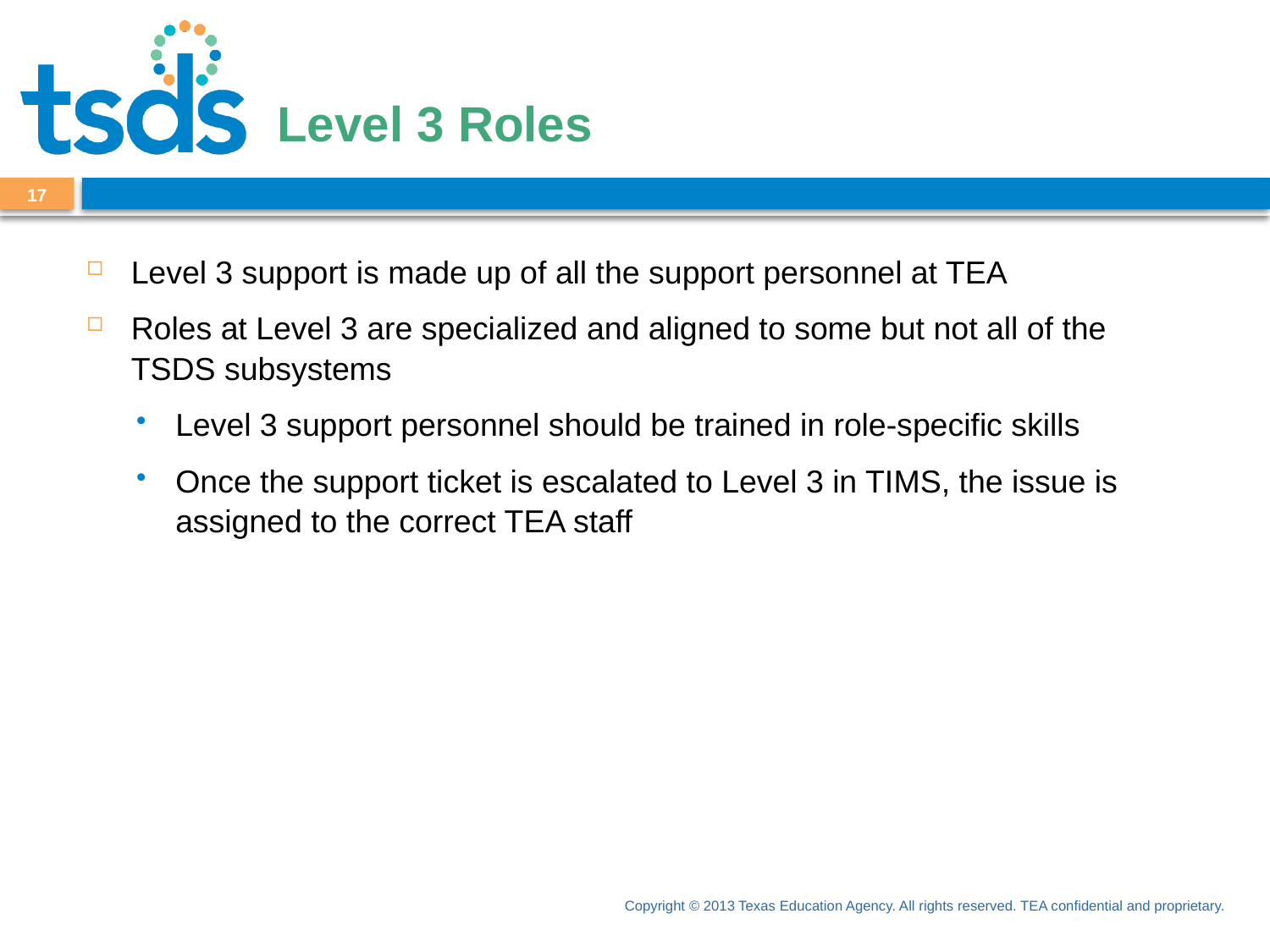

# Level 3 Roles
17
Level 3 support is made up of all the support personnel at TEA
Roles at Level 3 are specialized and aligned to some but not all of the TSDS subsystems
Level 3 support personnel should be trained in role-specific skills
Once the support ticket is escalated to Level 3 in TIMS, the issue is assigned to the correct TEA staff